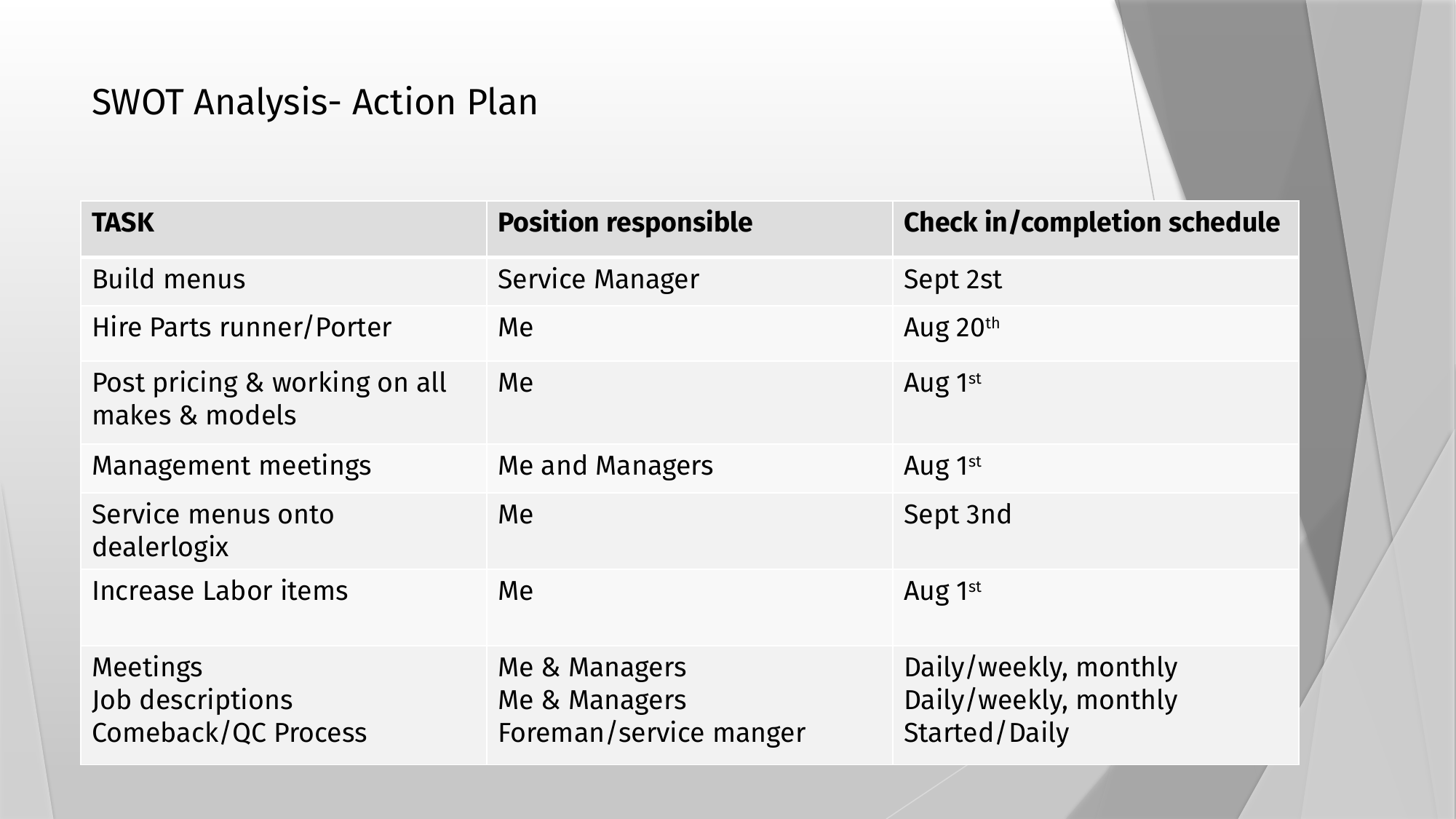

# SWOT Analysis- Action Plan

| TASK | Position responsible | Check in/completion schedule |
| --- | --- | --- |
| Build menus | Service Manager | Sept 2st |
| Hire Parts runner/Porter | Me | Aug 20th |
| Post pricing & working on all makes & models | Me | Aug 1st |
| Management meetings | Me and Managers | Aug 1st |
| Service menus onto dealerlogix | Me | Sept 3nd |
| Increase Labor items | Me | Aug 1st |
| Meetings Job descriptions Comeback/QC Process | Me & Managers Me & Managers Foreman/service manger | Daily/weekly, monthly Daily/weekly, monthly Started/Daily |